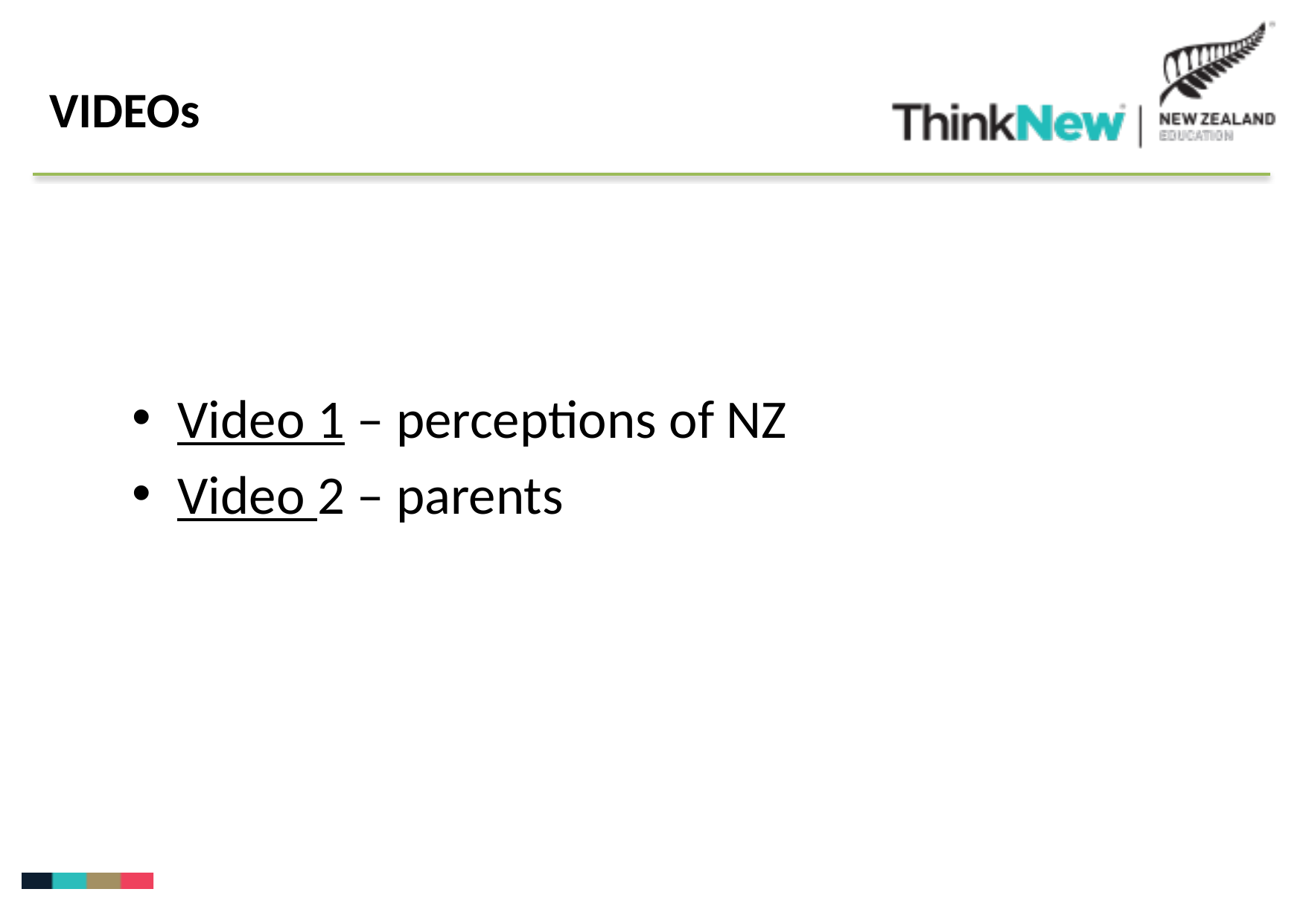

VIDEOs

Video 1 – perceptions of NZ
Video 2 – parents